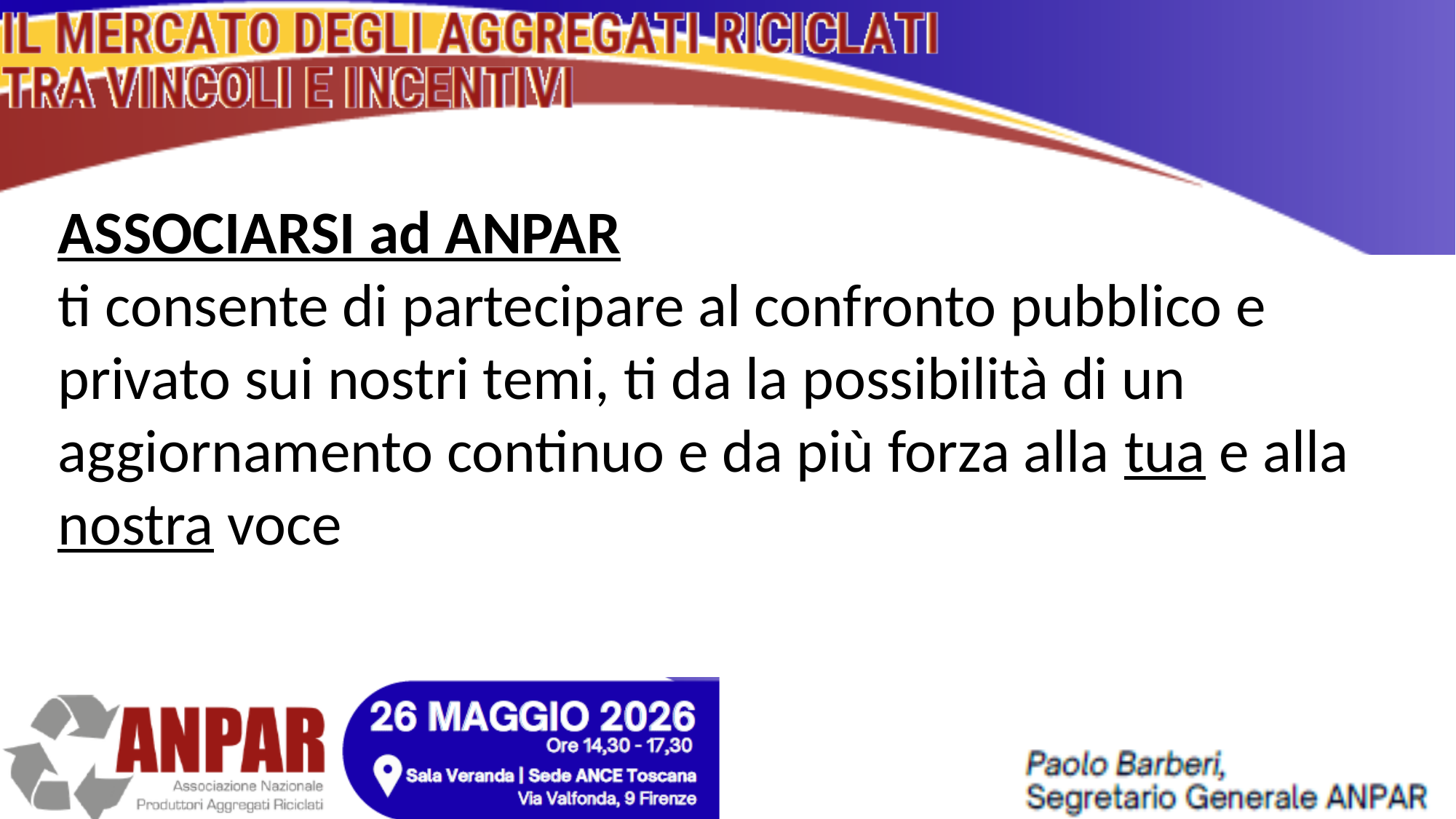

#
ASSOCIARSI ad ANPAR
ti consente di partecipare al confronto pubblico e privato sui nostri temi, ti da la possibilità di un aggiornamento continuo e da più forza alla tua e alla
nostra voce